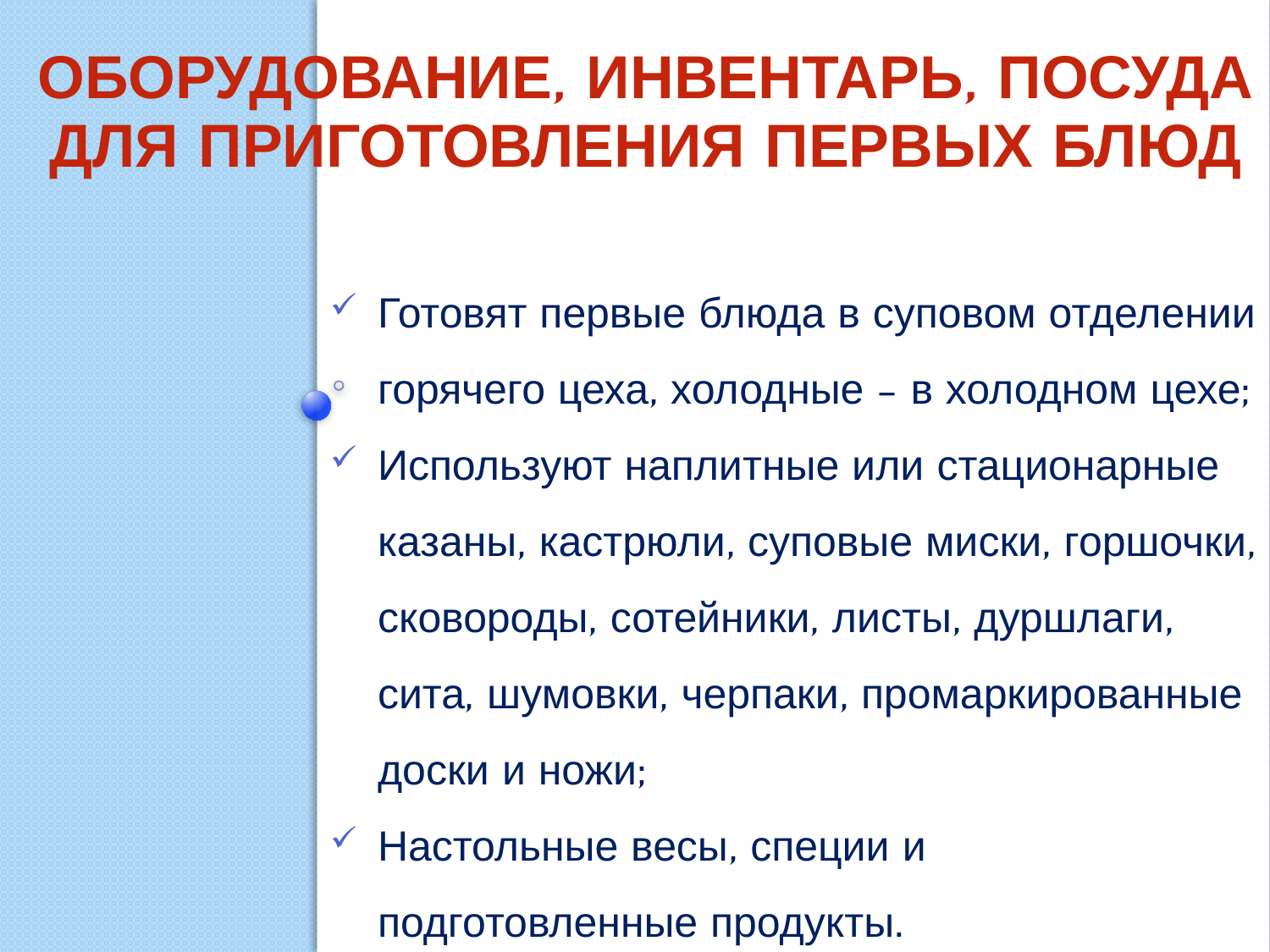

# Оборудование, инвентарь, посуда для приготовления первых блюд
Готовят первые блюда в суповом отделении горячего цеха, холодные – в холодном цехе;
Используют наплитные или стационарные казаны, кастрюли, суповые миски, горшочки, сковороды, сотейники, листы, дуршлаги, сита, шумовки, черпаки, промаркированные доски и ножи;
Настольные весы, специи и подготовленные продукты.